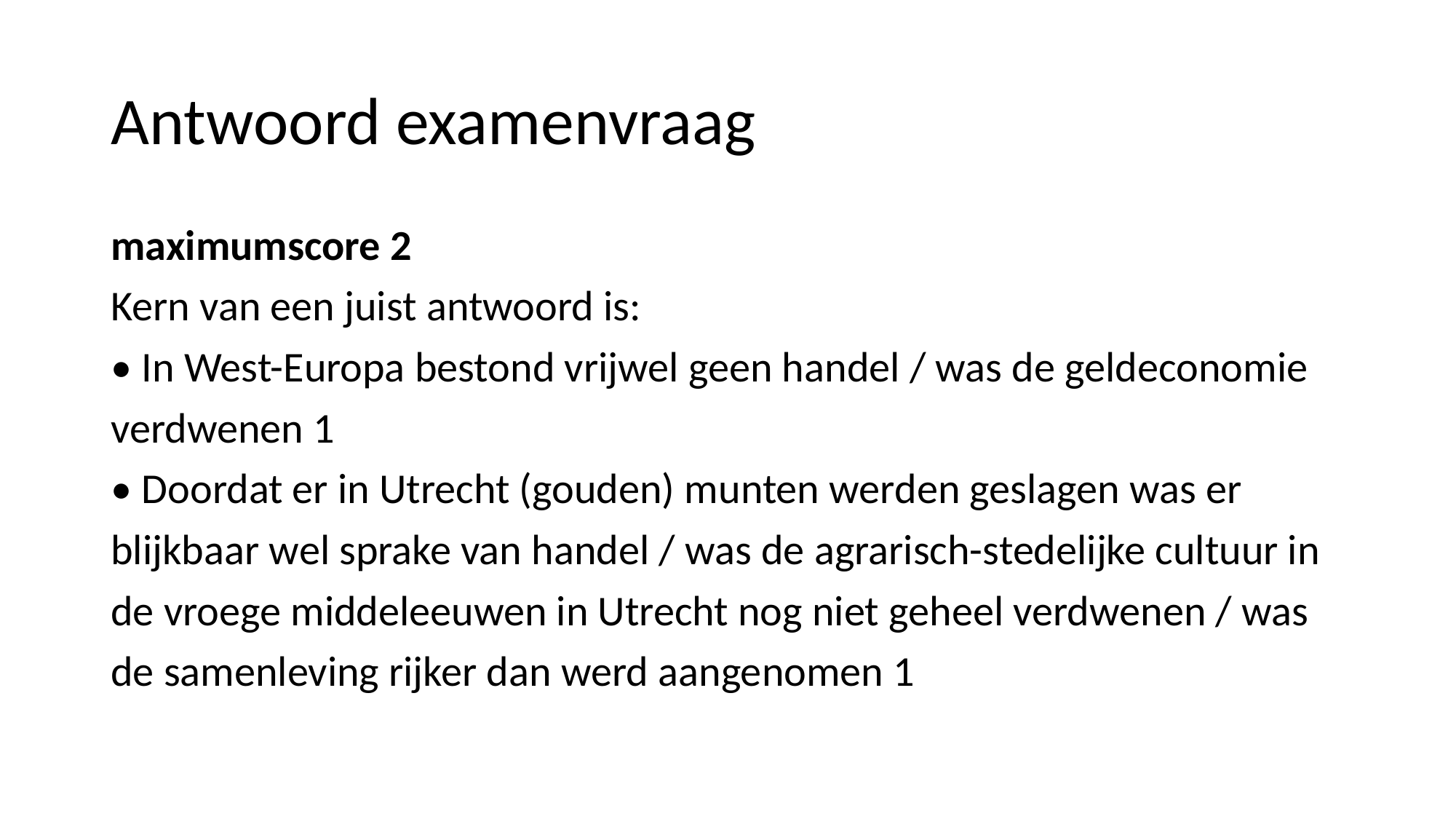

# Antwoord examenvraag
maximumscore 2
Kern van een juist antwoord is:
• In West-Europa bestond vrijwel geen handel / was de geldeconomie
verdwenen 1
• Doordat er in Utrecht (gouden) munten werden geslagen was er
blijkbaar wel sprake van handel / was de agrarisch-stedelijke cultuur in
de vroege middeleeuwen in Utrecht nog niet geheel verdwenen / was
de samenleving rijker dan werd aangenomen 1